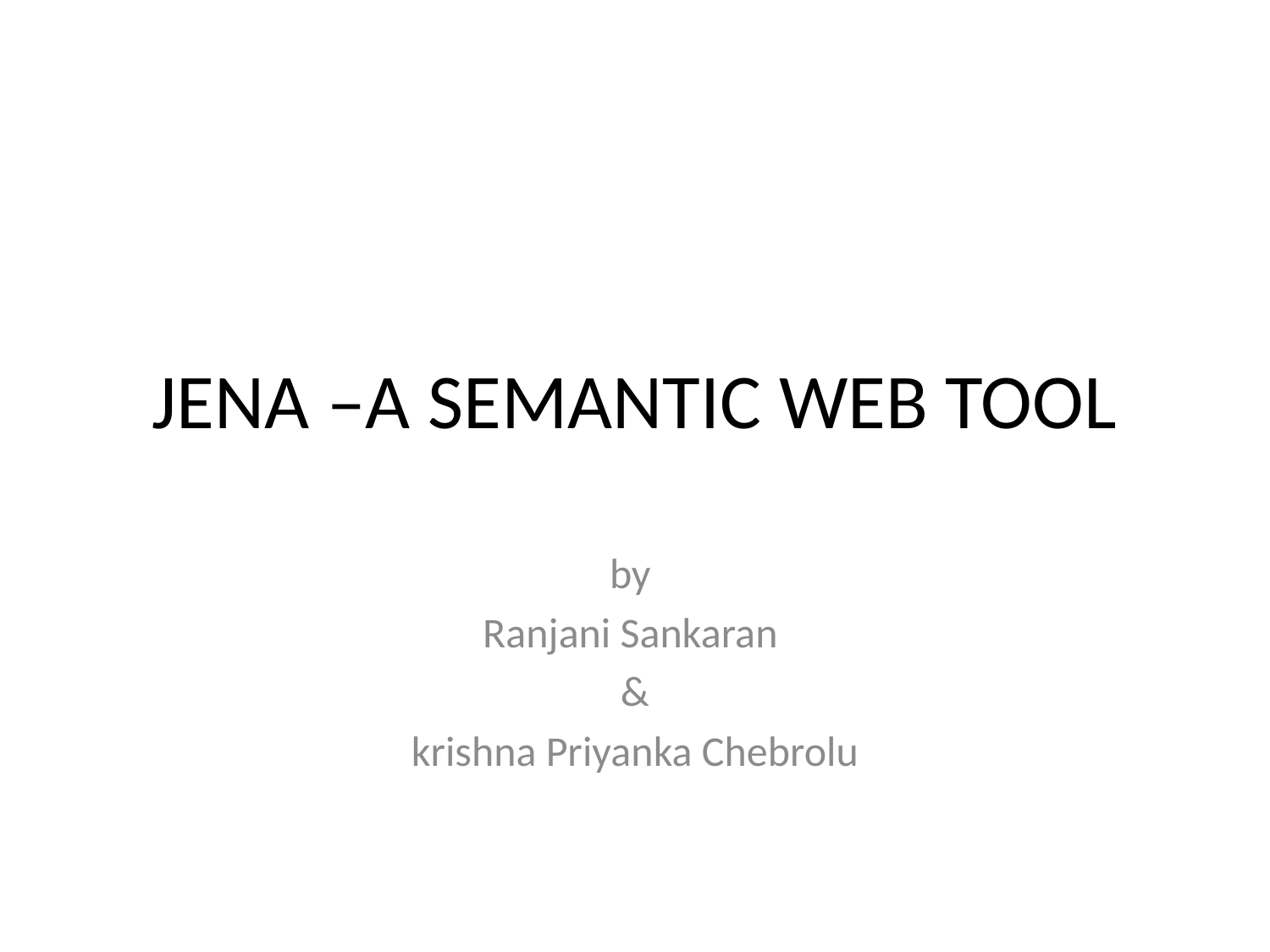

# JENA –A SEMANTIC WEB TOOL
by
Ranjani Sankaran
&
krishna Priyanka Chebrolu